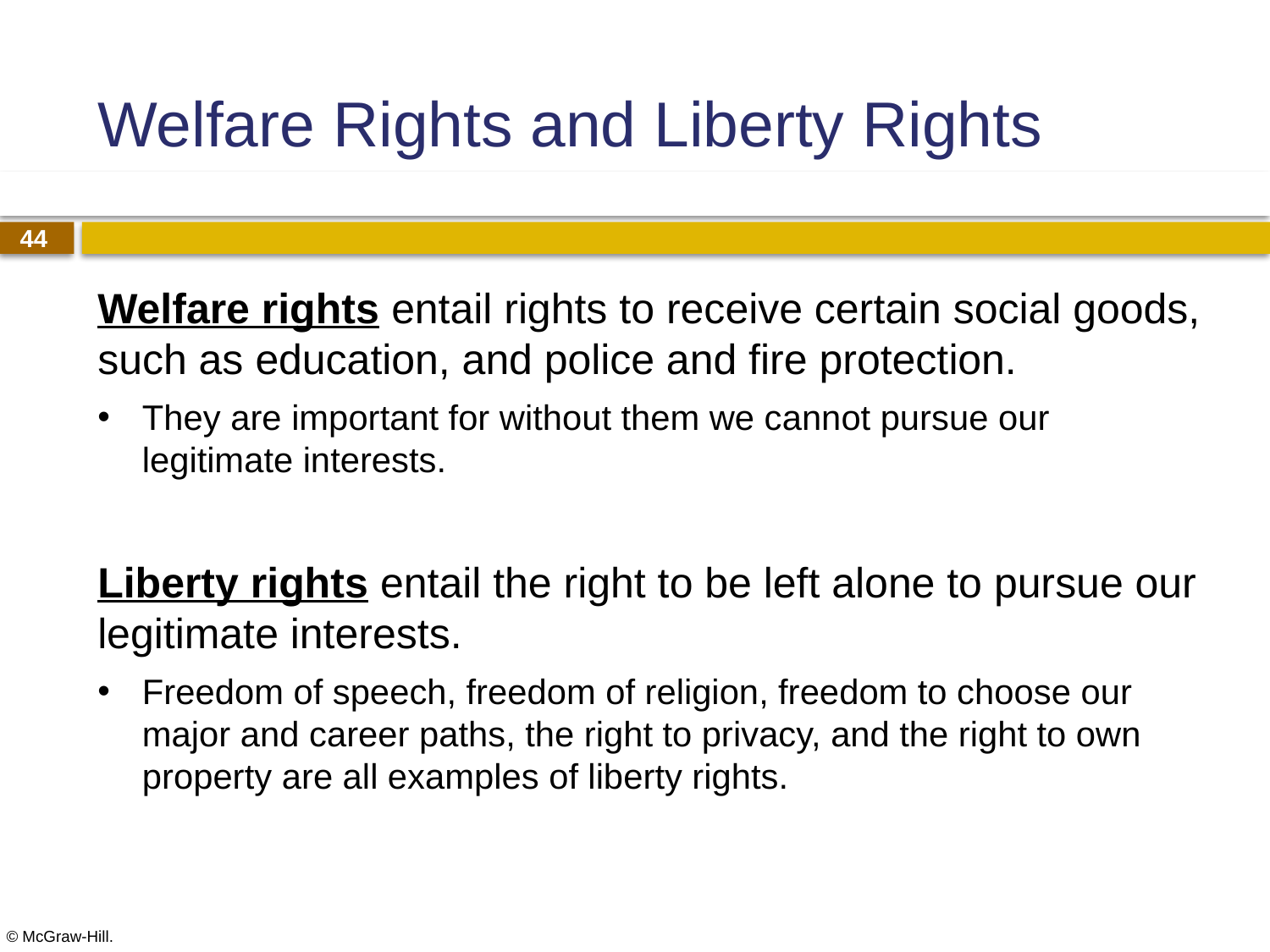

# Welfare Rights and Liberty Rights
Welfare rights entail rights to receive certain social goods, such as education, and police and fire protection.
They are important for without them we cannot pursue our legitimate interests.

Liberty rights entail the right to be left alone to pursue our legitimate interests.
Freedom of speech, freedom of religion, freedom to choose our major and career paths, the right to privacy, and the right to own property are all examples of liberty rights.